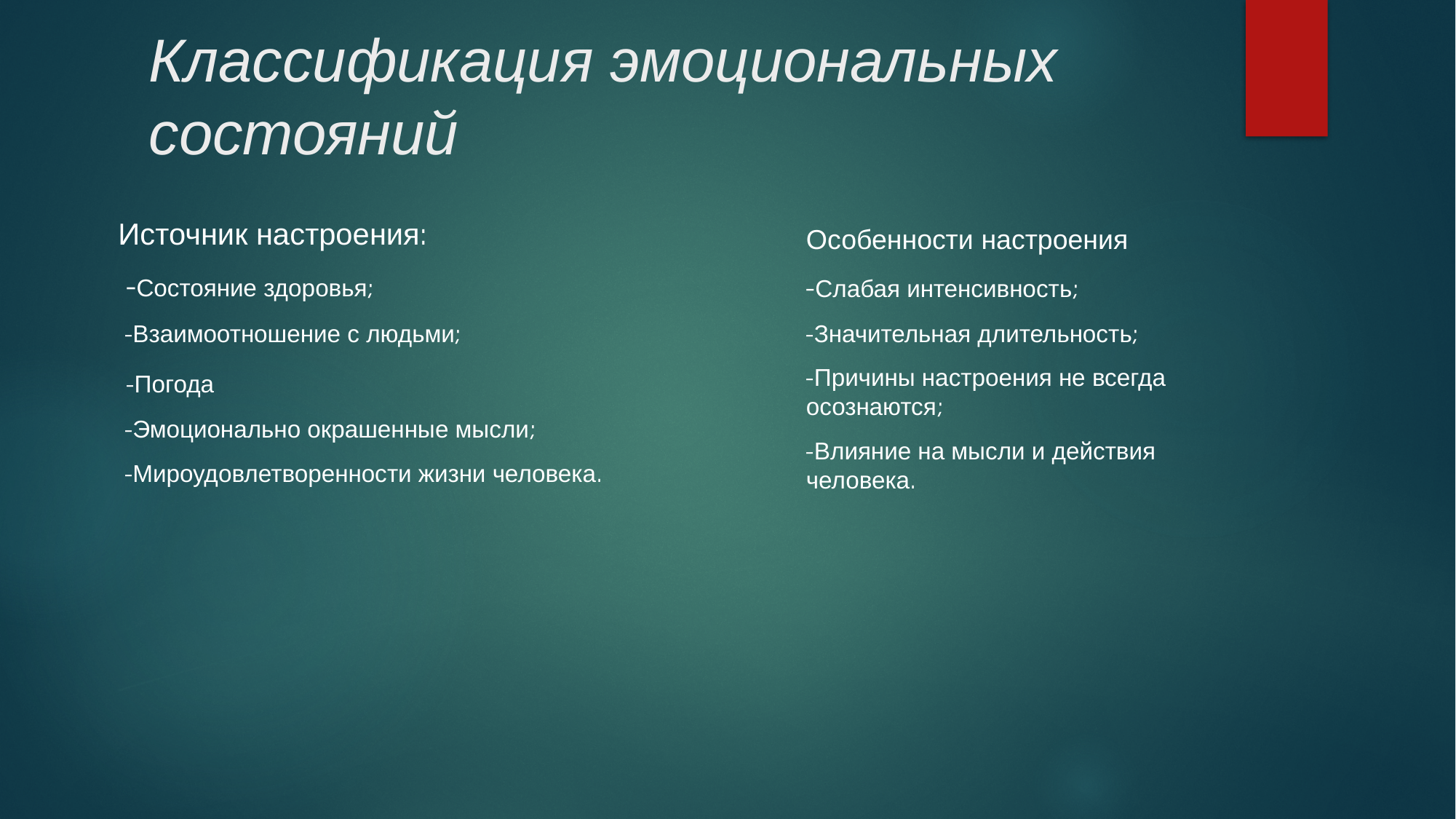

# Классификация эмоциональных состояний

Источник настроения:
 -Состояние здоровья;
 -Взаимоотношение с людьми;
 -Погода
 -Эмоционально окрашенные мысли;
 -Мироудовлетворенности жизни человека.
Особенности настроения
-Слабая интенсивность;
-Значительная длительность;
-Причины настроения не всегда осознаются;
-Влияние на мысли и действия человека.